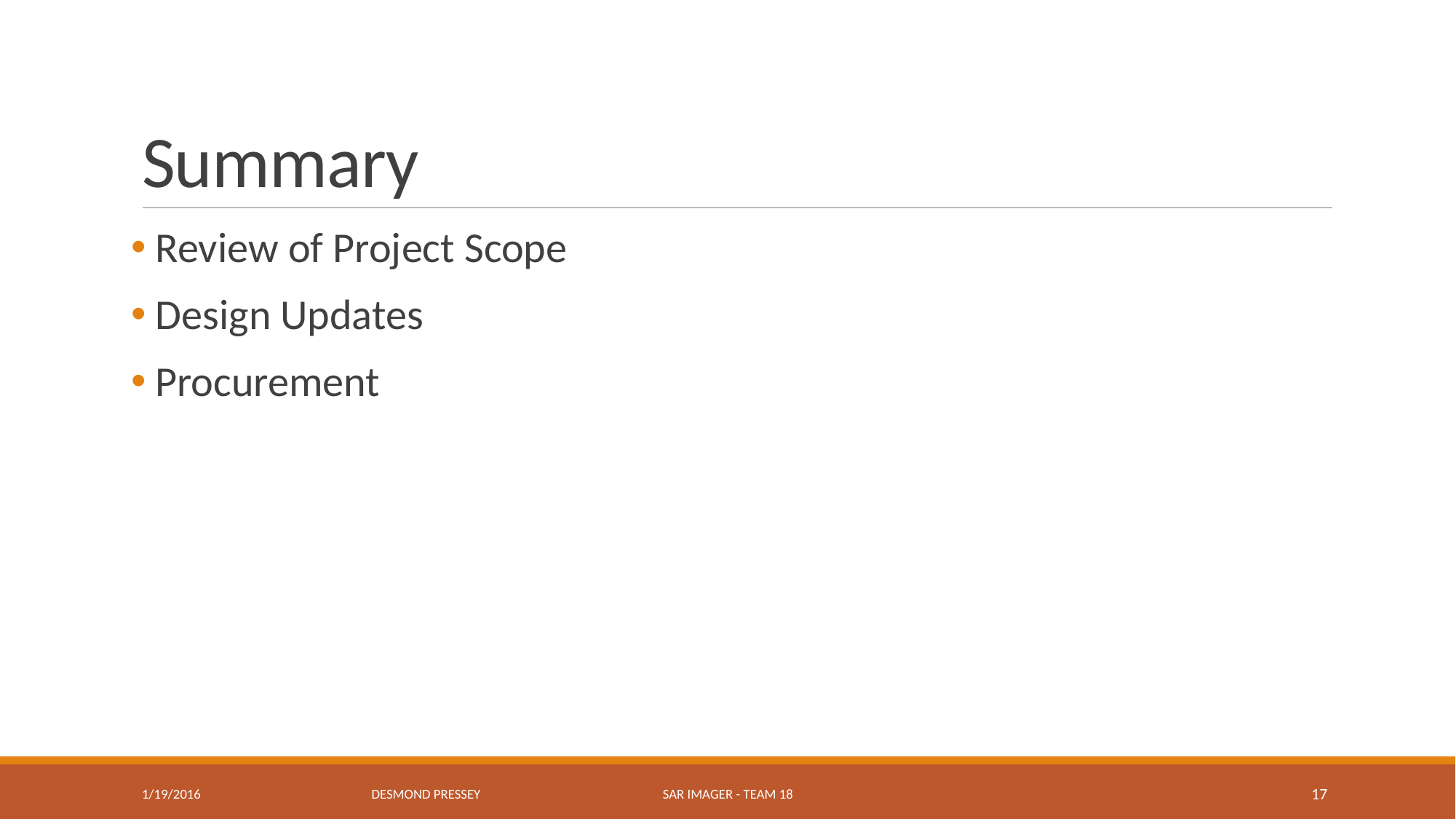

# Summary
 Review of Project Scope
 Design Updates
 Procurement
Desmond pressey
1/19/2016
SAR Imager - Team 18
17